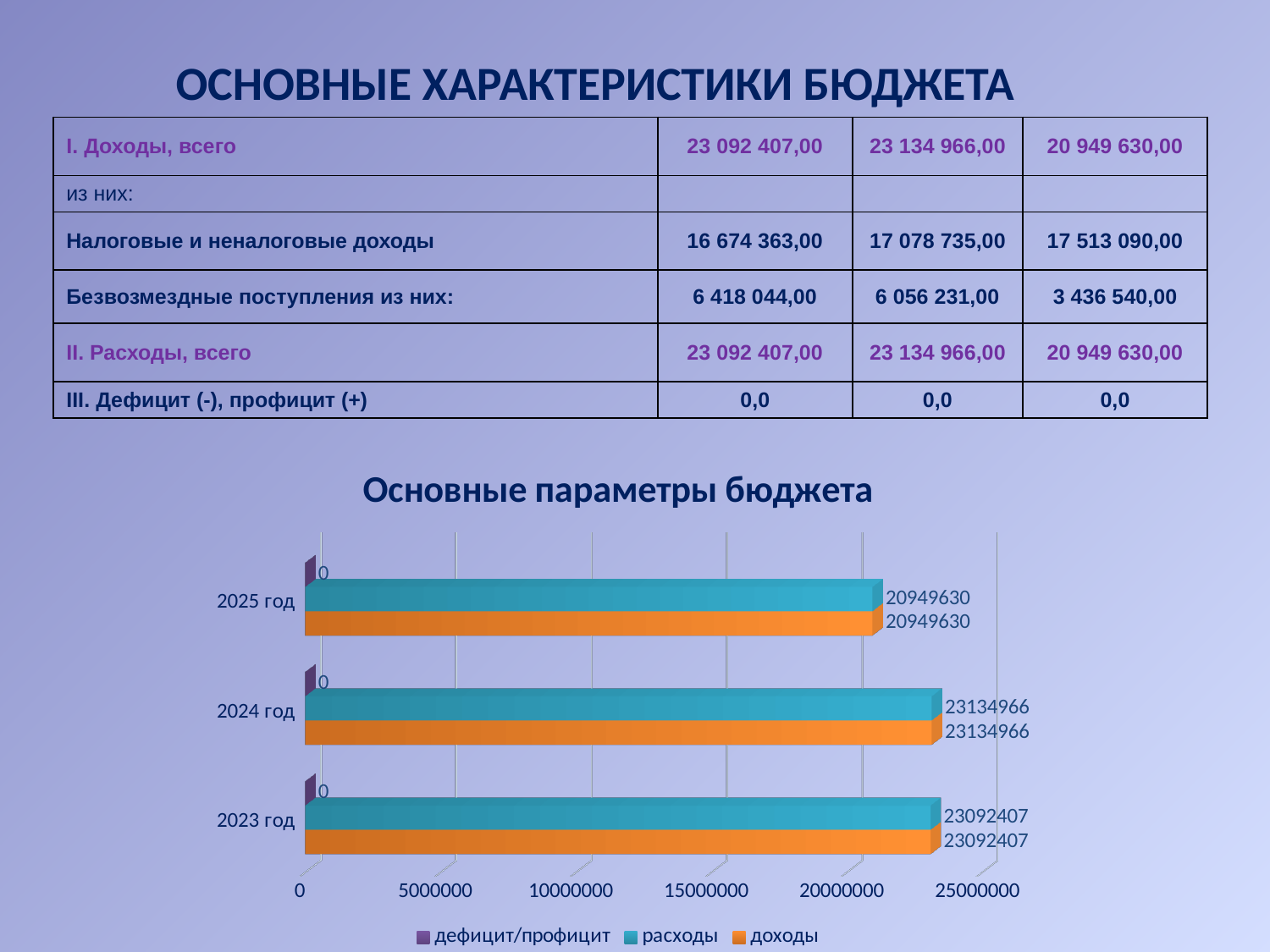

# ОСНОВНЫЕ ХАРАКТЕРИСТИКИ БЮДЖЕТА
| I. Доходы, всего | 23 092 407,00 | 23 134 966,00 | 20 949 630,00 |
| --- | --- | --- | --- |
| из них: |  |  |  |
| Налоговые и неналоговые доходы | 16 674 363,00 | 17 078 735,00 | 17 513 090,00 |
| Безвозмездные поступления из них: | 6 418 044,00 | 6 056 231,00 | 3 436 540,00 |
| II. Расходы, всего | 23 092 407,00 | 23 134 966,00 | 20 949 630,00 |
| III. Дефицит (-), профицит (+) | 0,0 | 0,0 | 0,0 |

[unsupported chart]